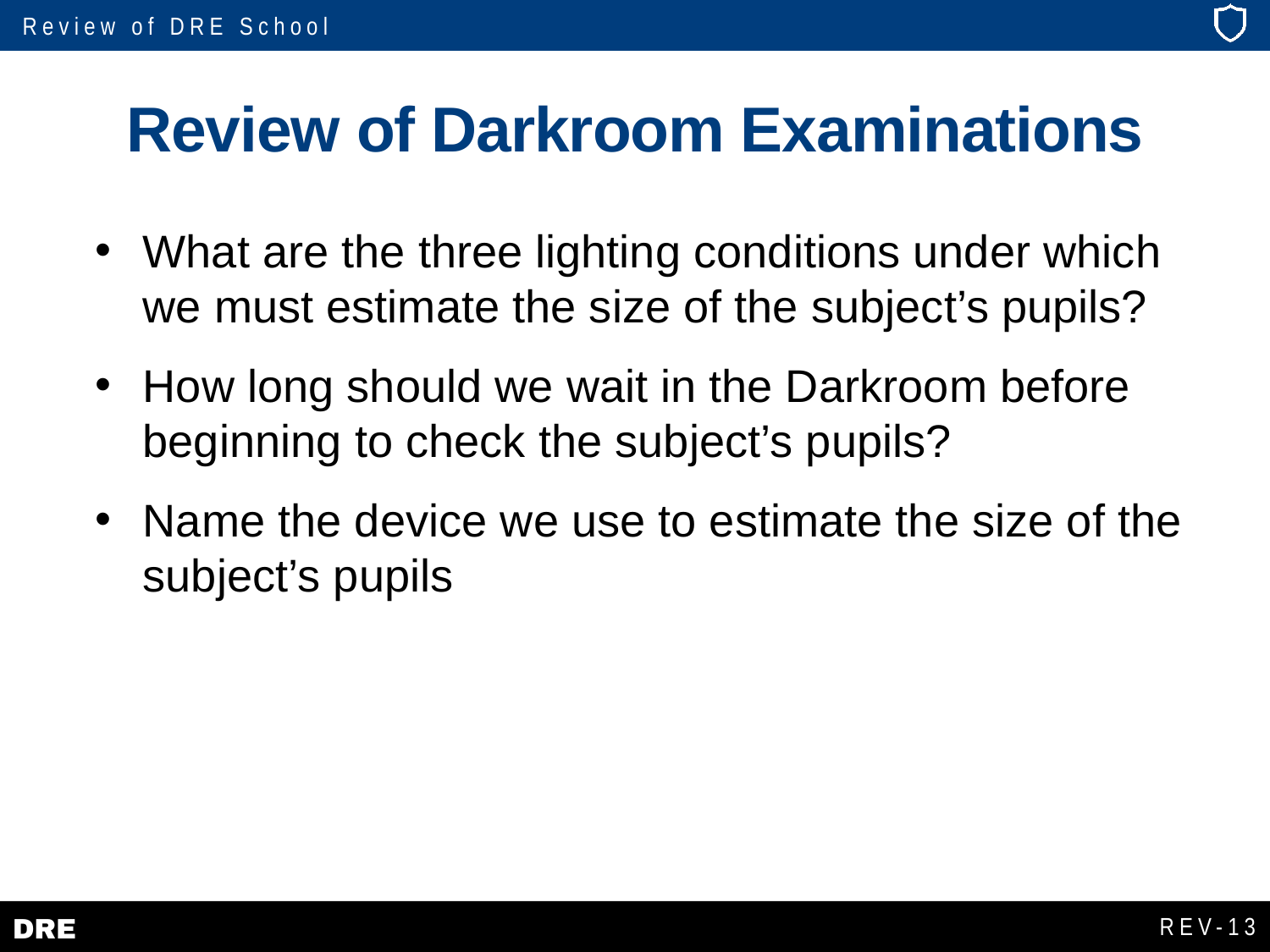

# Review of Darkroom Examinations
What are the three lighting conditions under which we must estimate the size of the subject’s pupils?
How long should we wait in the Darkroom before beginning to check the subject’s pupils?
Name the device we use to estimate the size of the subject’s pupils

REV-13